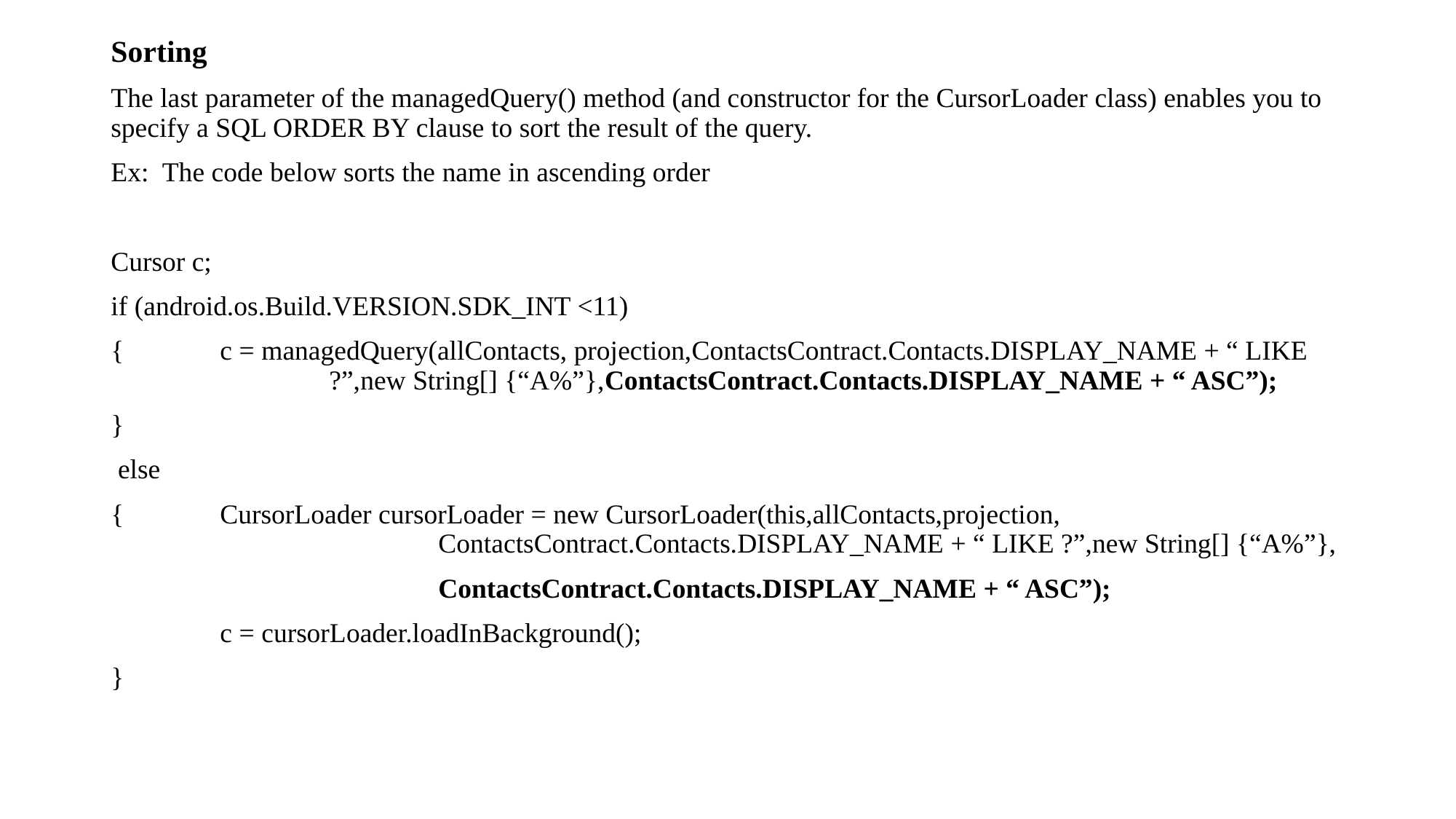

Sorting
The last parameter of the managedQuery() method (and constructor for the CursorLoader class) enables you to specify a SQL ORDER BY clause to sort the result of the query.
Ex:  The code below sorts the name in ascending order

Cursor c;
if (android.os.Build.VERSION.SDK_INT <11)
{	c = managedQuery(allContacts, projection,ContactsContract.Contacts.DISPLAY_NAME + “ LIKE 		?”,new String[] {“A%”},ContactsContract.Contacts.DISPLAY_NAME + “ ASC”);
}
 else
{	CursorLoader cursorLoader = new CursorLoader(this,allContacts,projection, 						ContactsContract.Contacts.DISPLAY_NAME + “ LIKE ?”,new String[] {“A%”},
			ContactsContract.Contacts.DISPLAY_NAME + “ ASC”);
	c = cursorLoader.loadInBackground();
}